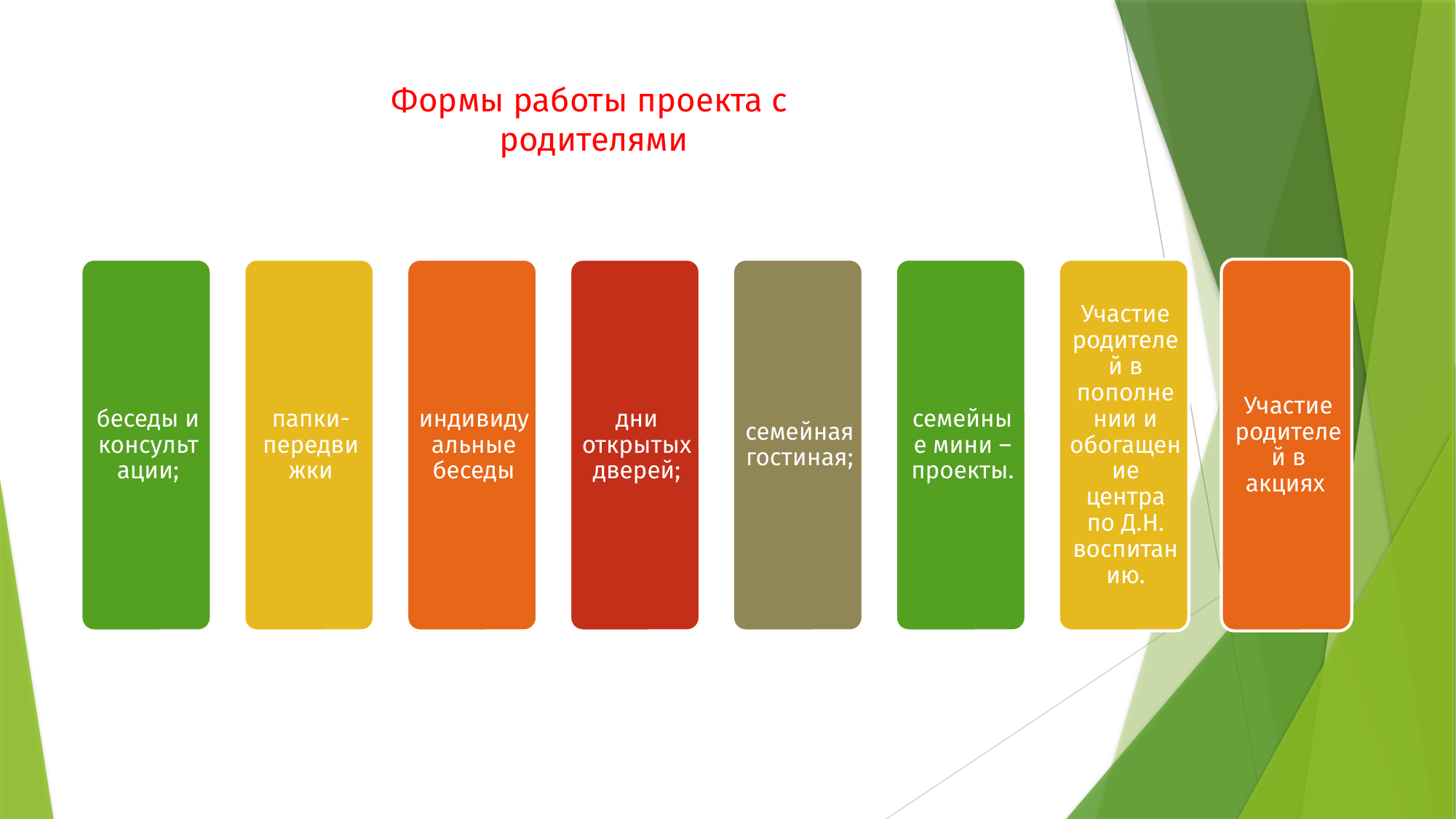

# Формы работы проекта с родителями
беседы и консультации;
папки-передвижки
индивидуальные беседы
дни открытых дверей;
семейная гостиная;
семейные мини – проекты.
Участие родителей в пополнении и обогащение центра по Д.Н. воспитанию.
Участие родителей в акциях